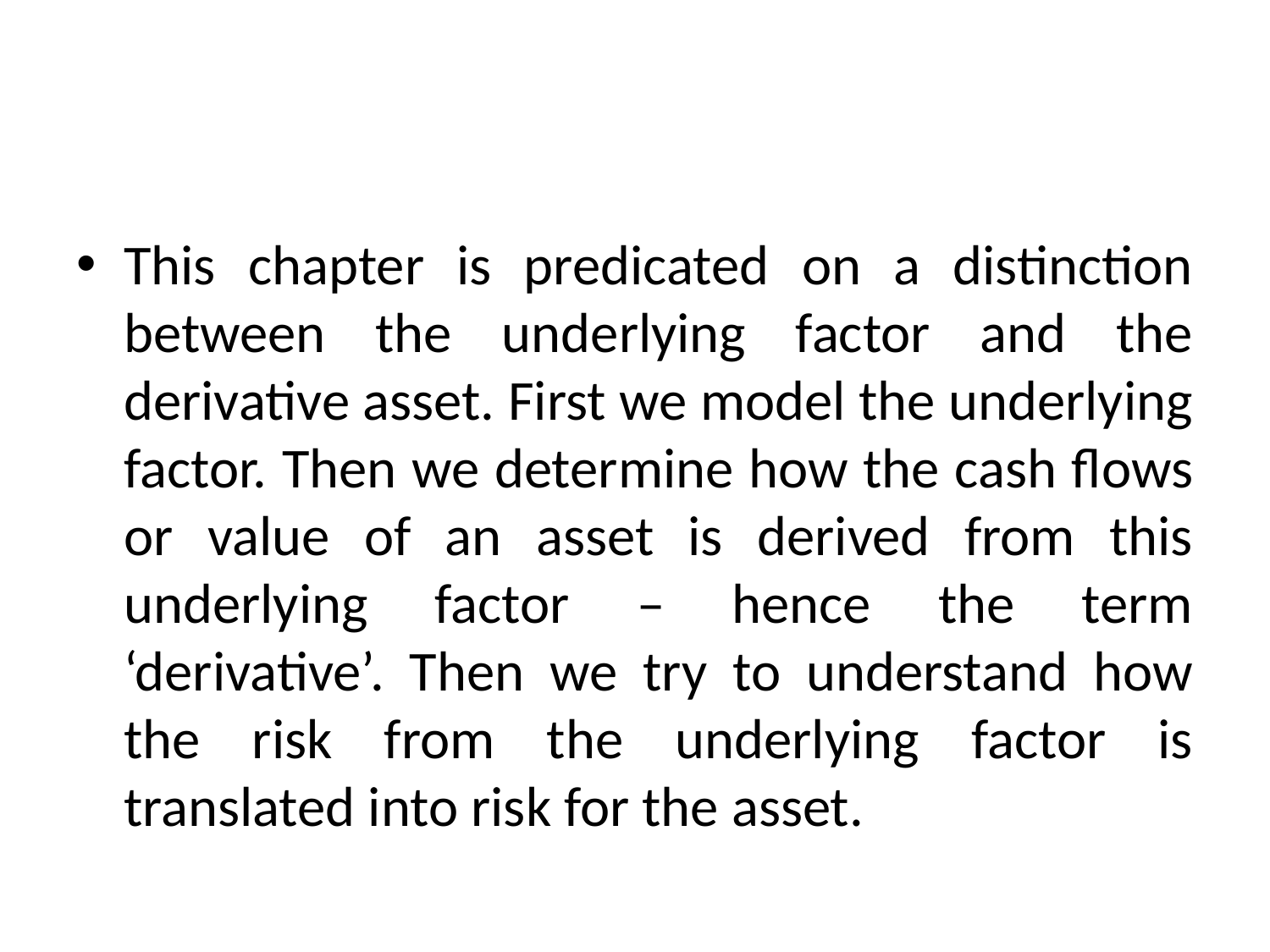

#
This chapter is predicated on a distinction between the underlying factor and the derivative asset. First we model the underlying factor. Then we determine how the cash flows or value of an asset is derived from this underlying factor – hence the term ‘derivative’. Then we try to understand how the risk from the underlying factor is translated into risk for the asset.